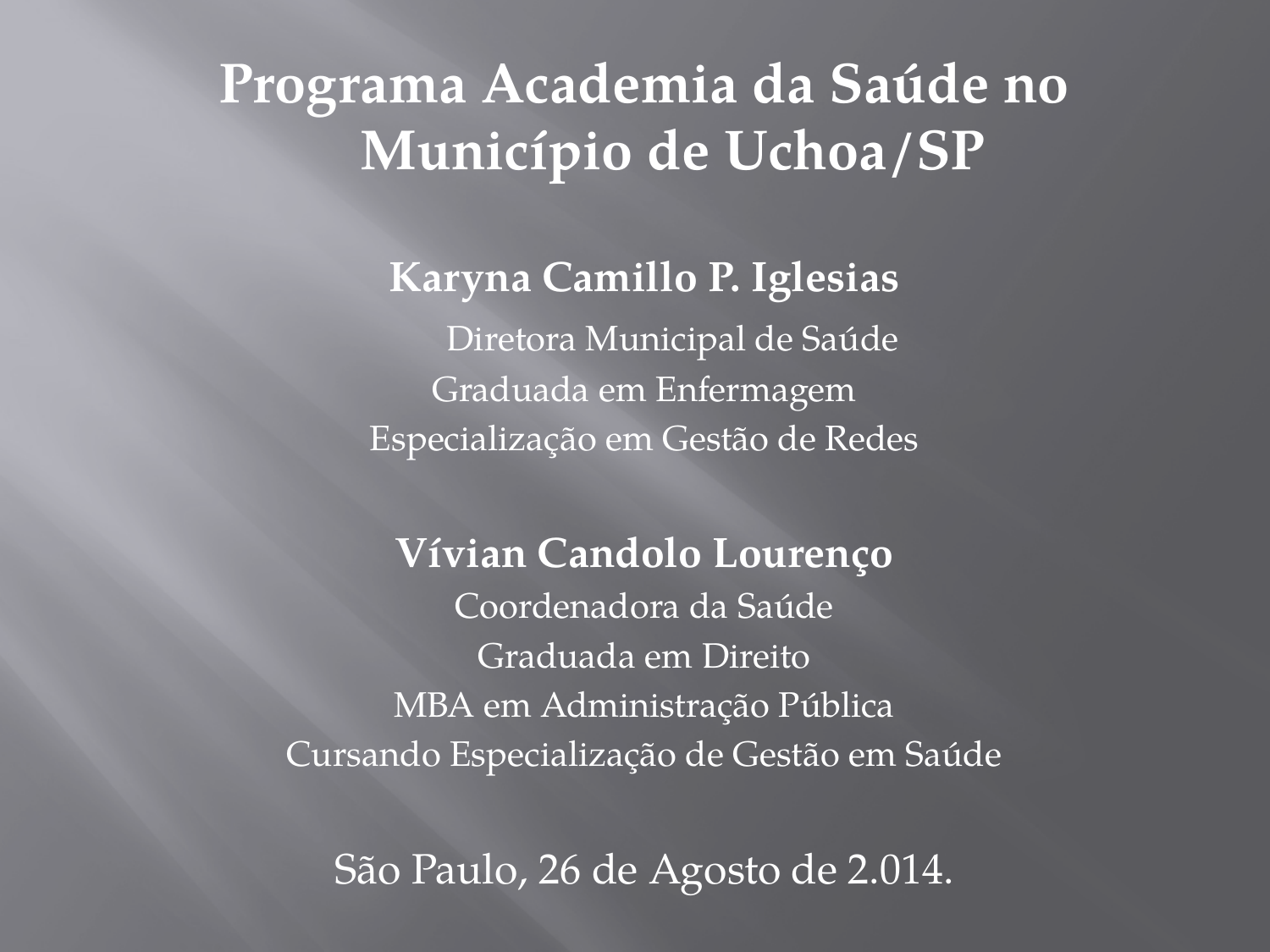

#
Programa Academia da Saúde no Município de Uchoa/SP

Karyna Camillo P. Iglesias
	Diretora Municipal de Saúde
Graduada em Enfermagem
Especialização em Gestão de Redes

Vívian Candolo Lourenço
Coordenadora da Saúde
Graduada em Direito
MBA em Administração Pública
Cursando Especialização de Gestão em Saúde

São Paulo, 26 de Agosto de 2.014.